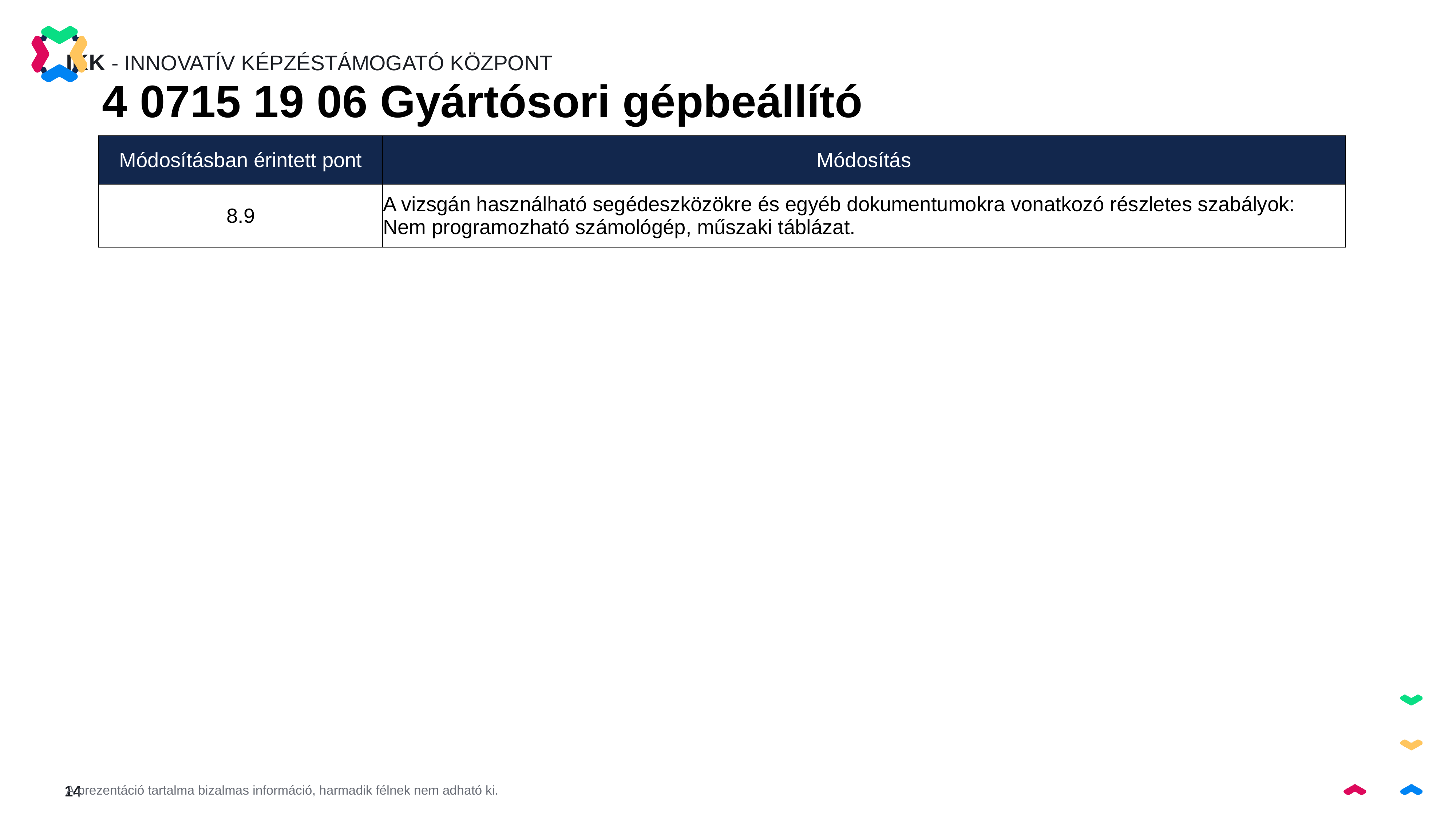

4 0715 19 06 Gyártósori gépbeállító
| Módosításban érintett pont | Módosítás |
| --- | --- |
| 8.9 | A vizsgán használható segédeszközökre és egyéb dokumentumokra vonatkozó részletes szabályok: Nem programozható számológép, műszaki táblázat. |